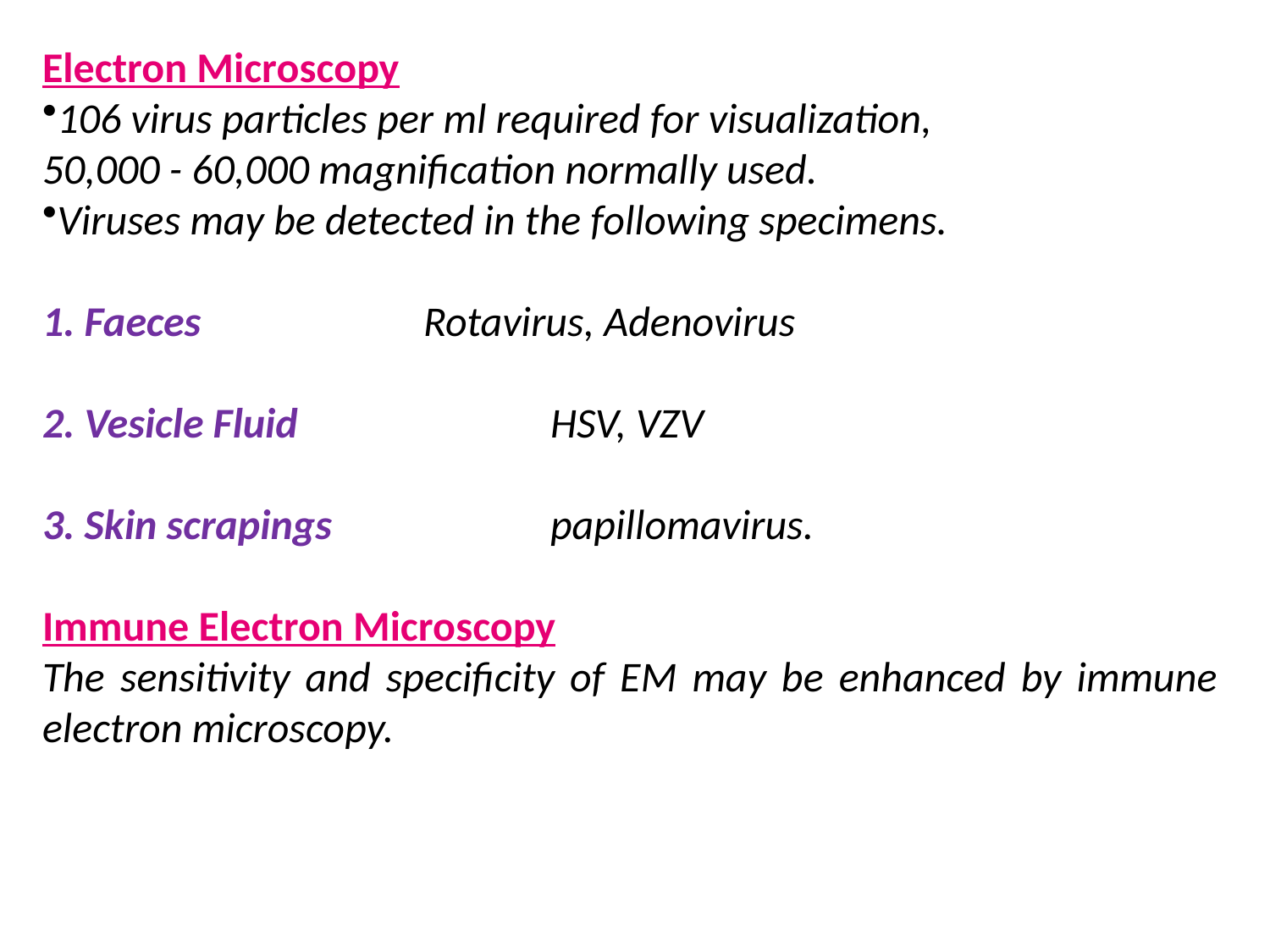

Electron Microscopy
106 virus particles per ml required for visualization,
50,000 - 60,000 magnification normally used.
Viruses may be detected in the following specimens.

1. Faeces		Rotavirus, Adenovirus

2. Vesicle Fluid		HSV, VZV

3. Skin scrapings		papillomavirus.

Immune Electron Microscopy
The sensitivity and specificity of EM may be enhanced by immune electron microscopy.